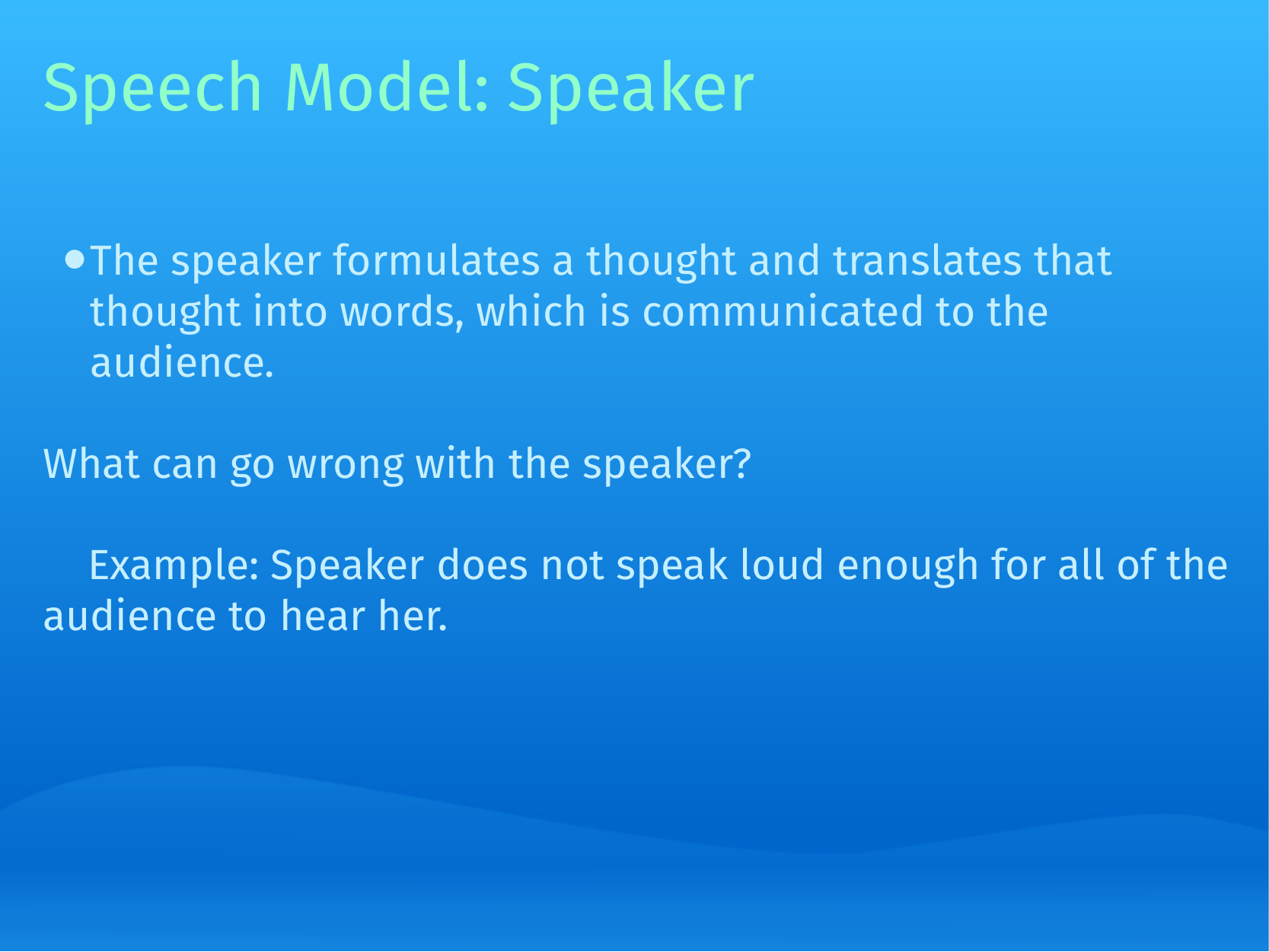

# Speech Model: Speaker
The speaker formulates a thought and translates that thought into words, which is communicated to the audience.

What can go wrong with the speaker?

    Example: Speaker does not speak loud enough for all of the audience to hear her.